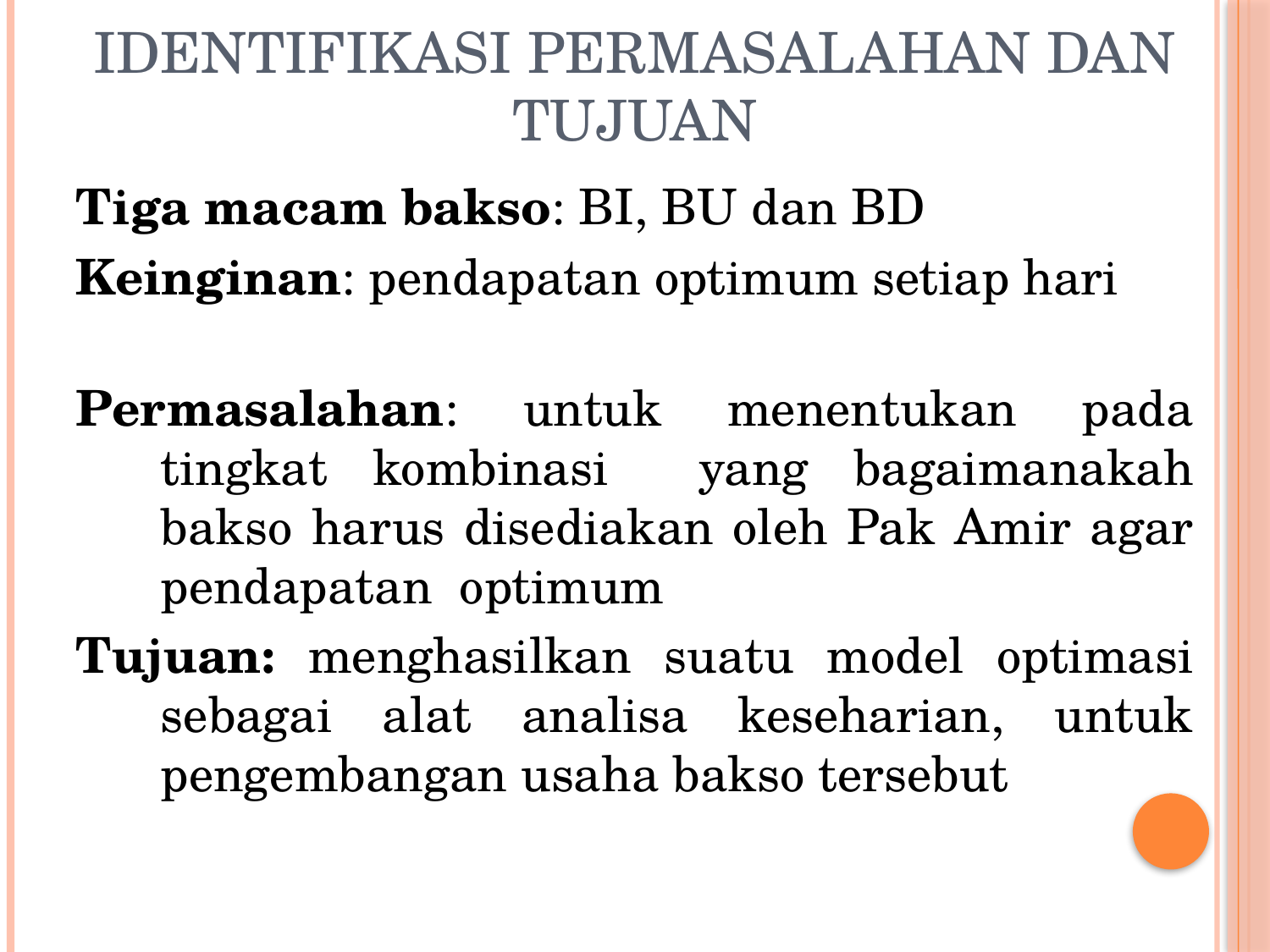

# Identifikasi Permasalahan dan Tujuan
Tiga macam bakso: BI, BU dan BD
Keinginan: pendapatan optimum setiap hari

Permasalahan: untuk menentukan pada tingkat kombinasi  yang bagaimanakah bakso harus disediakan oleh Pak Amir agar pendapatan  optimum
Tujuan: menghasilkan suatu model optimasi sebagai alat analisa keseharian, untuk pengembangan usaha bakso tersebut